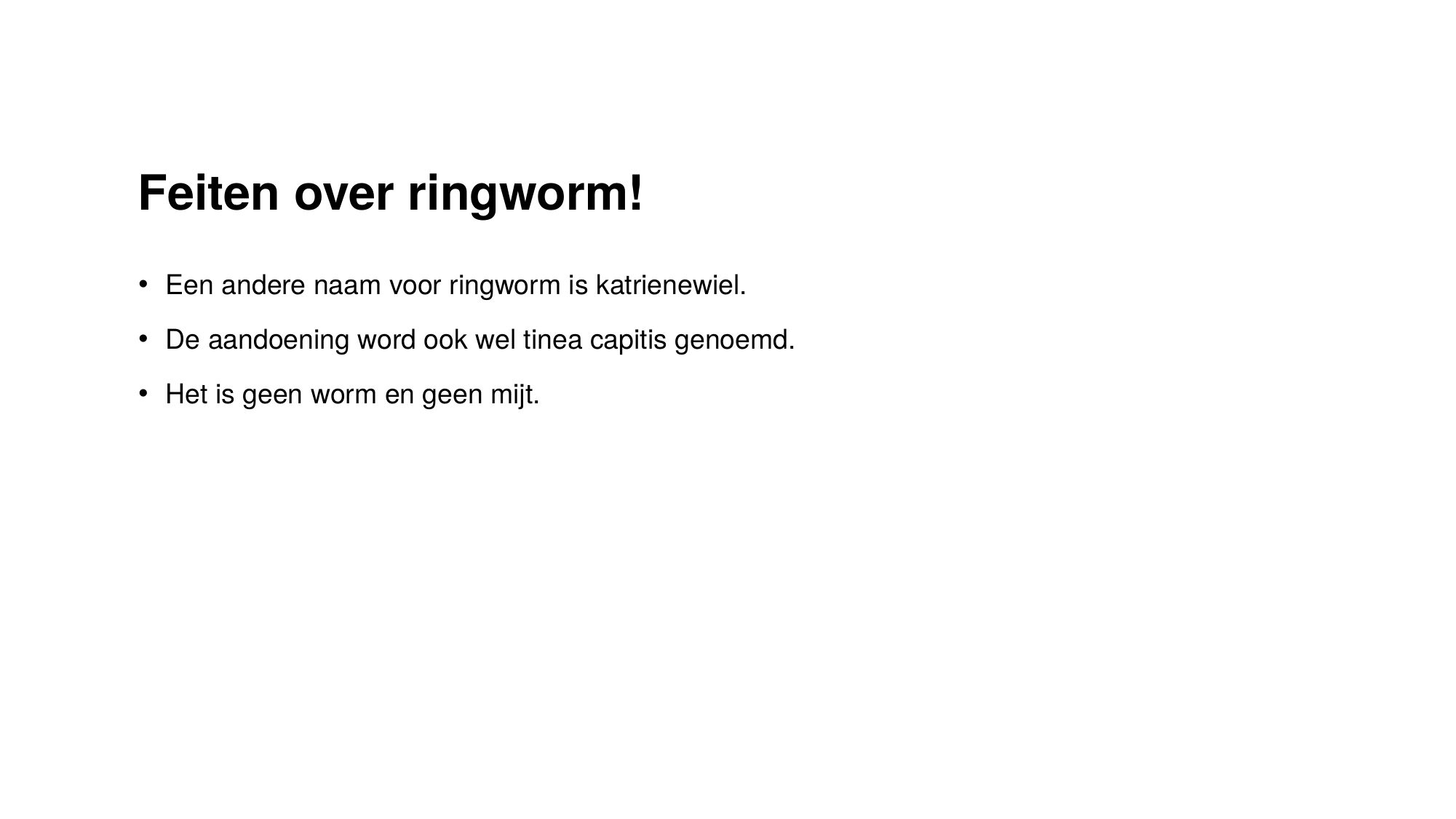

# Feiten over ringworm!
Een andere naam voor ringworm is katrienewiel.
De aandoening word ook wel tinea capitis genoemd.
Het is geen worm en geen mijt.